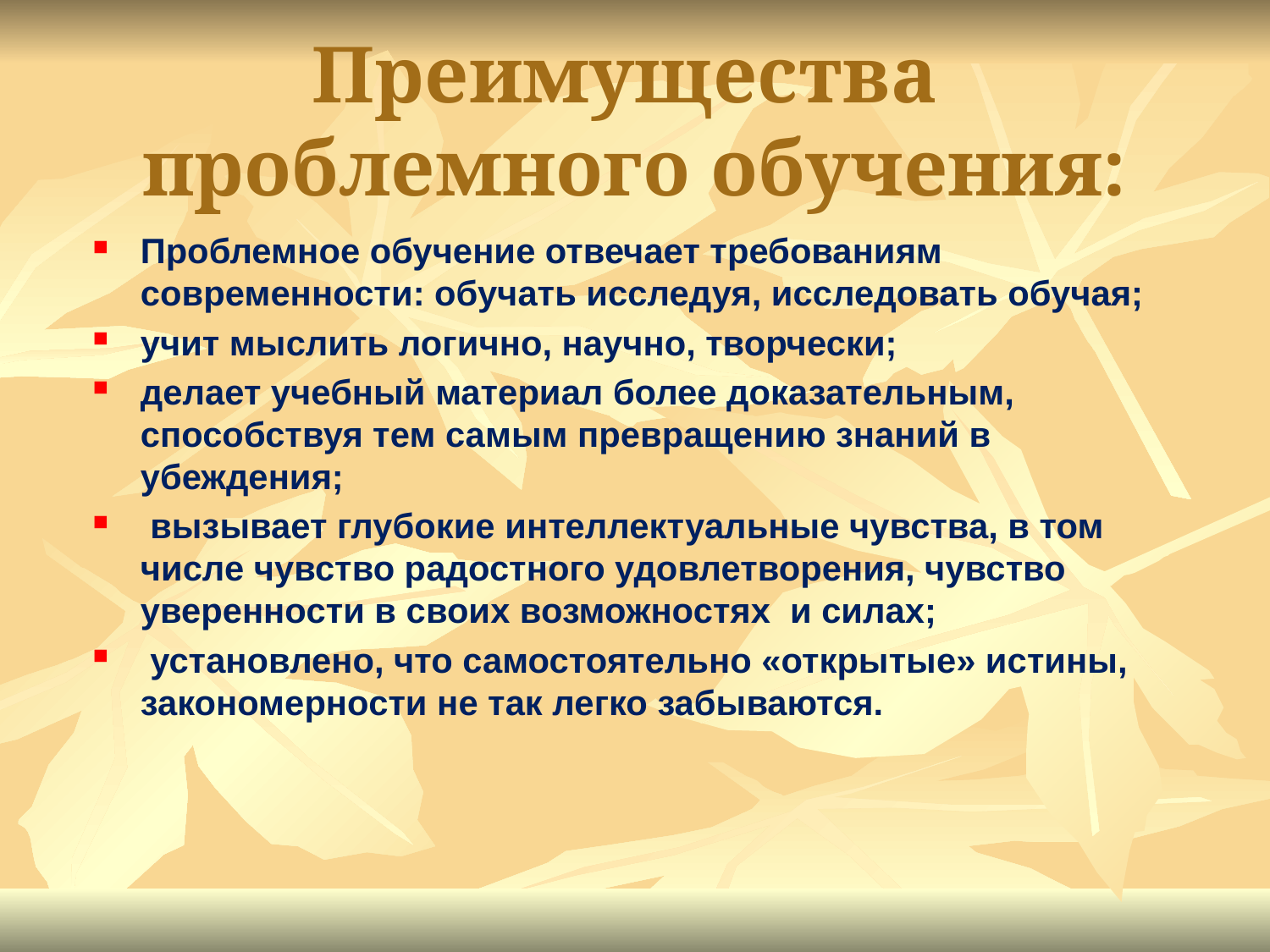

# Преимущества  проблемного обучения:
Проблемное обучение отвечает требованиям современности: обучать исследуя, исследовать обучая;
учит мыслить логично, научно, творчески;
делает учебный материал более доказательным, способствуя тем самым превращению знаний в убеждения;
 вызывает глубокие интеллектуальные чувства, в том числе чувство радостного удовлетворения, чувство уверенности в своих возможностях  и силах;
 установлено, что самостоятельно «открытые» истины, закономерности не так легко забываются.